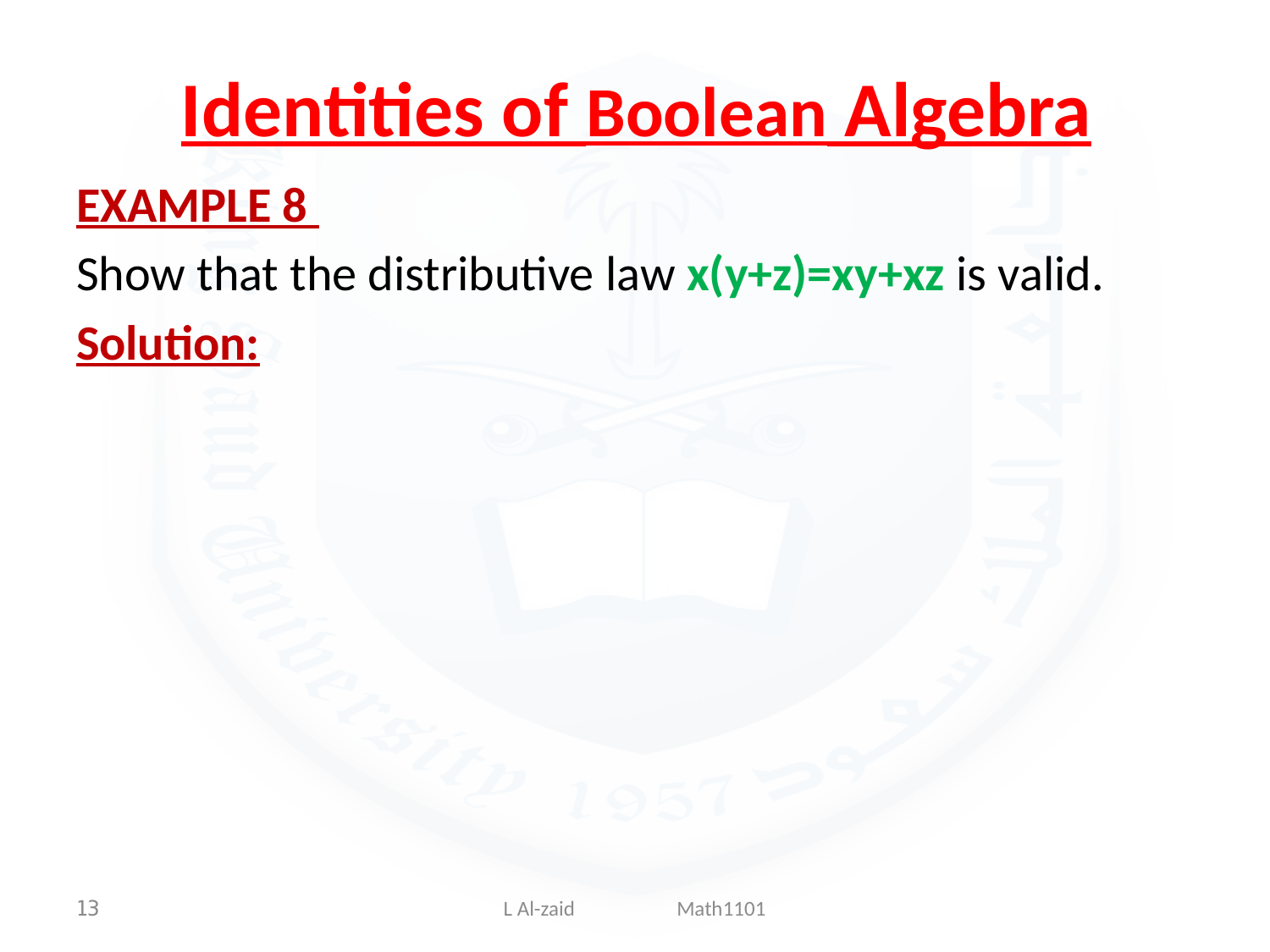

# Identities of Boolean Algebra
EXAMPLE 8
Show that the distributive law x(y+z)=xy+xz is valid.
Solution:
13
L Al-zaid                     Math1101